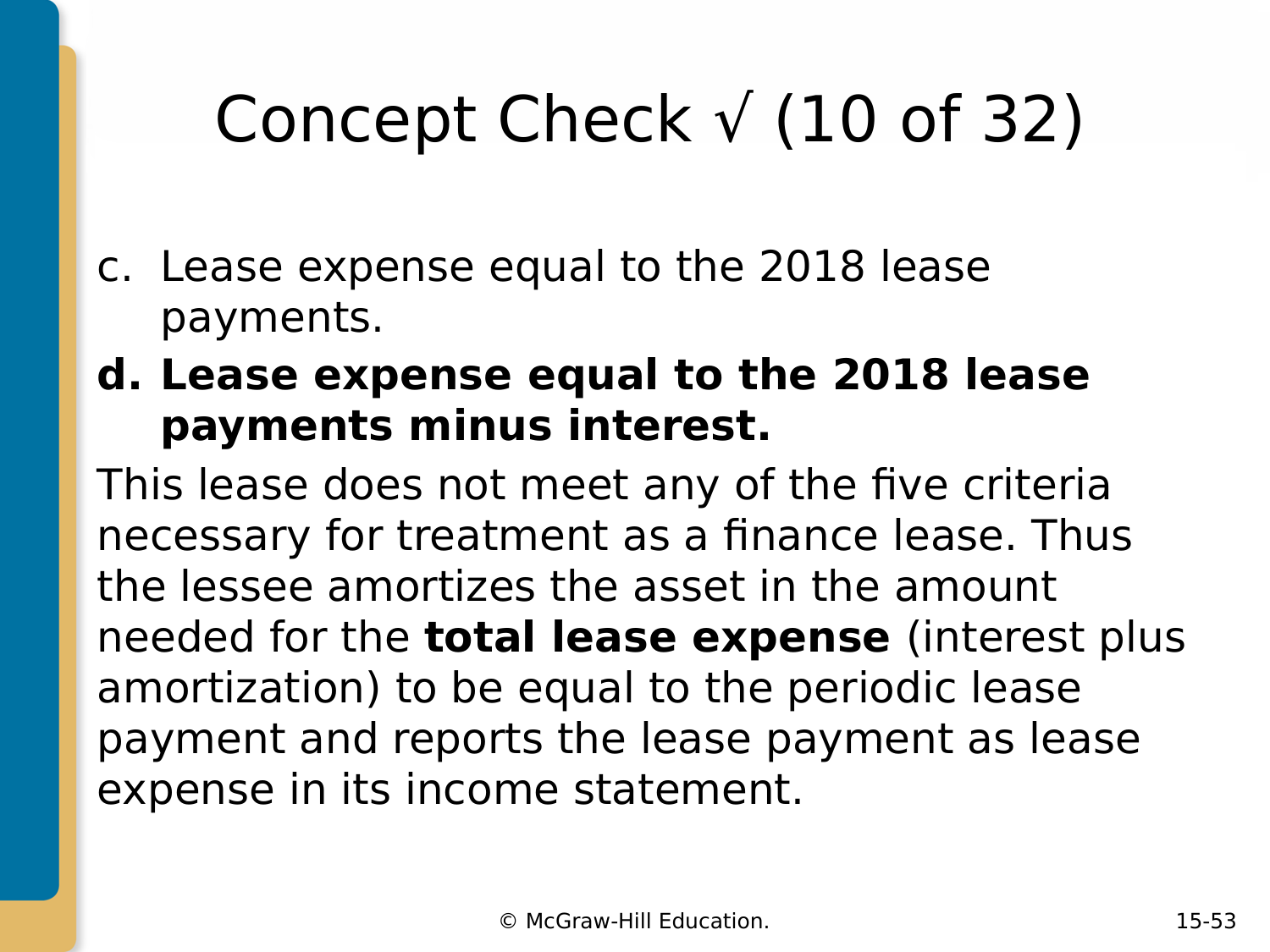

# Concept Check √ (10 of 32)
Lease expense equal to the 2018 lease payments.
Lease expense equal to the 2018 lease payments minus interest.
This lease does not meet any of the five criteria necessary for treatment as a finance lease. Thus the lessee amortizes the asset in the amount needed for the total lease expense (interest plus amortization) to be equal to the periodic lease payment and reports the lease payment as lease expense in its income statement.